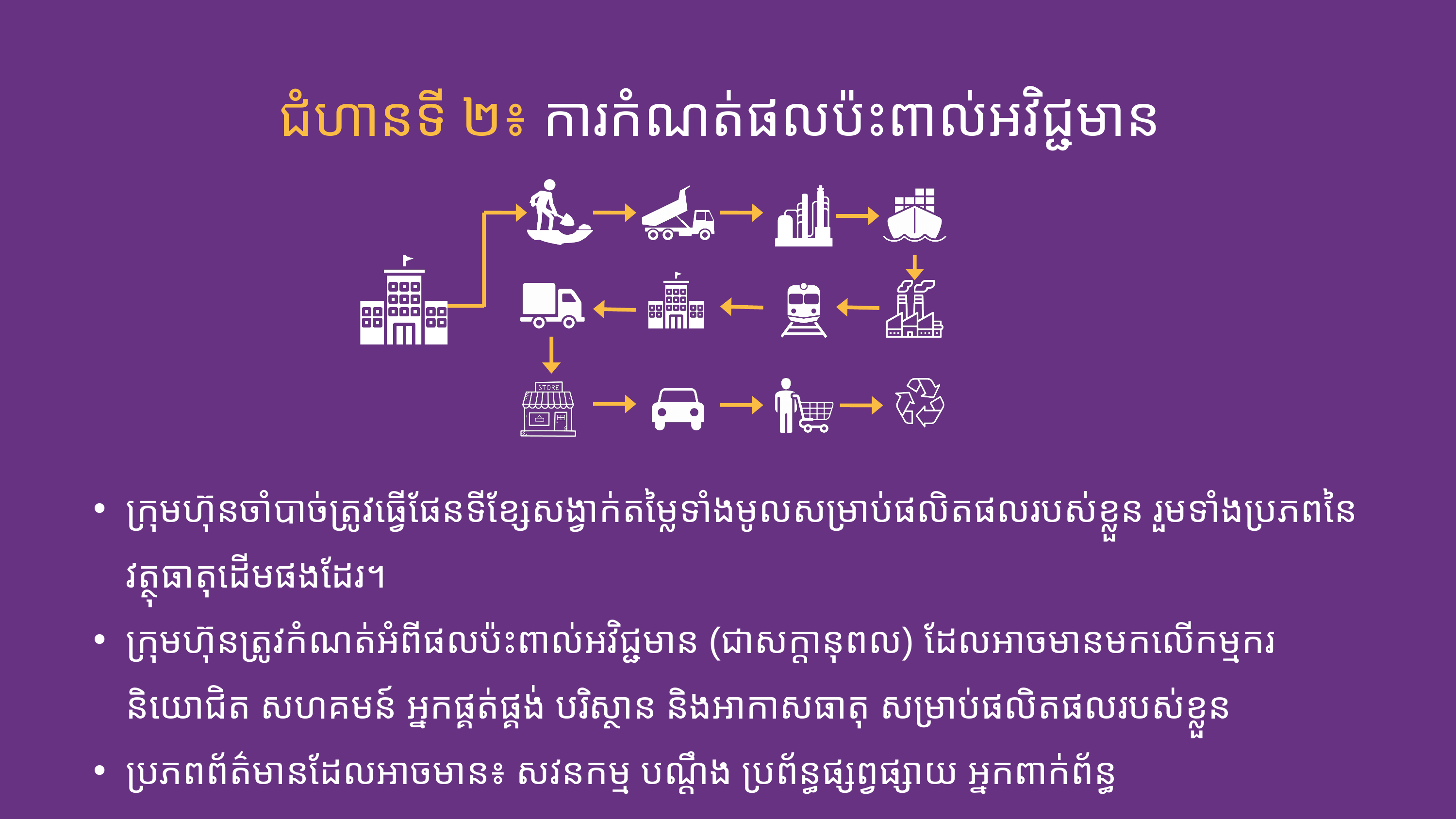

ជំហានទី ២៖ ការកំណត់ផលប៉ះពាល់អវិជ្ជមាន

ក្រុមហ៊ុនចាំបាច់ត្រូវធ្វើផែនទីខ្សែសង្វាក់តម្លៃទាំងមូលសម្រាប់ផលិតផលរបស់ខ្លួន រួមទាំងប្រភពនៃវត្ថុធាតុដើមផងដែរ។
ក្រុមហ៊ុនត្រូវកំណត់អំពីផលប៉ះពាល់អវិជ្ជមាន (ជាសក្តានុពល) ដែលអាចមានមកលើកម្មករនិយោជិត សហគមន៍ អ្នកផ្គត់ផ្គង់ បរិស្ថាន និងអាកាសធាតុ សម្រាប់ផលិតផលរបស់ខ្លួន
ប្រភពព័ត៌មានដែលអាចមាន៖ សវនកម្ម បណ្ដឹង ប្រព័ន្ធផ្សព្វផ្សាយ អ្នកពាក់ព័ន្ធ